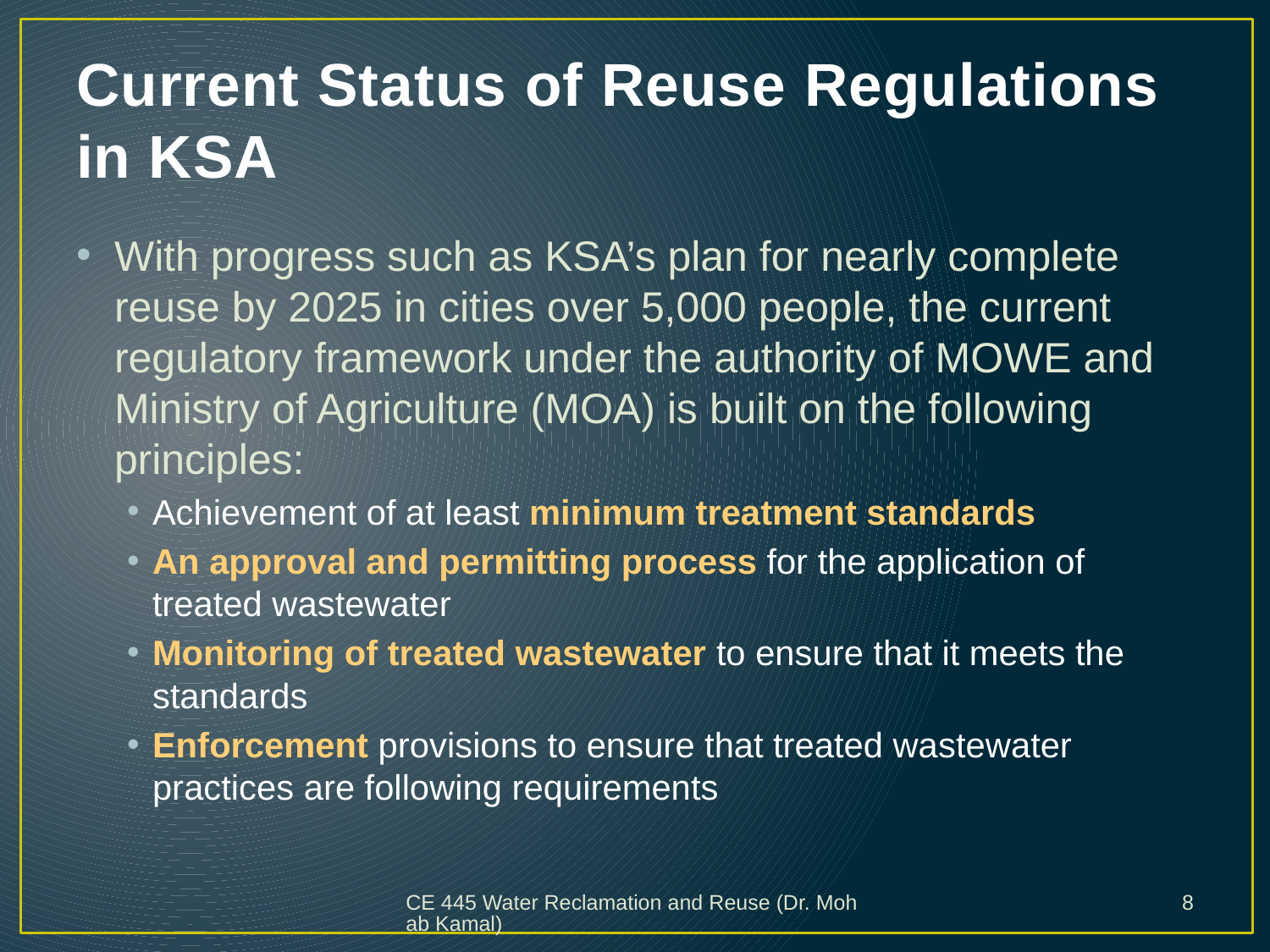

# Current Status of Reuse Regulations in KSA
With progress such as KSA’s plan for nearly complete reuse by 2025 in cities over 5,000 people, the current regulatory framework under the authority of MOWE and Ministry of Agriculture (MOA) is built on the following principles:
Achievement of at least minimum treatment standards
An approval and permitting process for the application of treated wastewater
Monitoring of treated wastewater to ensure that it meets the standards
Enforcement provisions to ensure that treated wastewater practices are following requirements
CE 445 Water Reclamation and Reuse (Dr. Mohab Kamal)
8